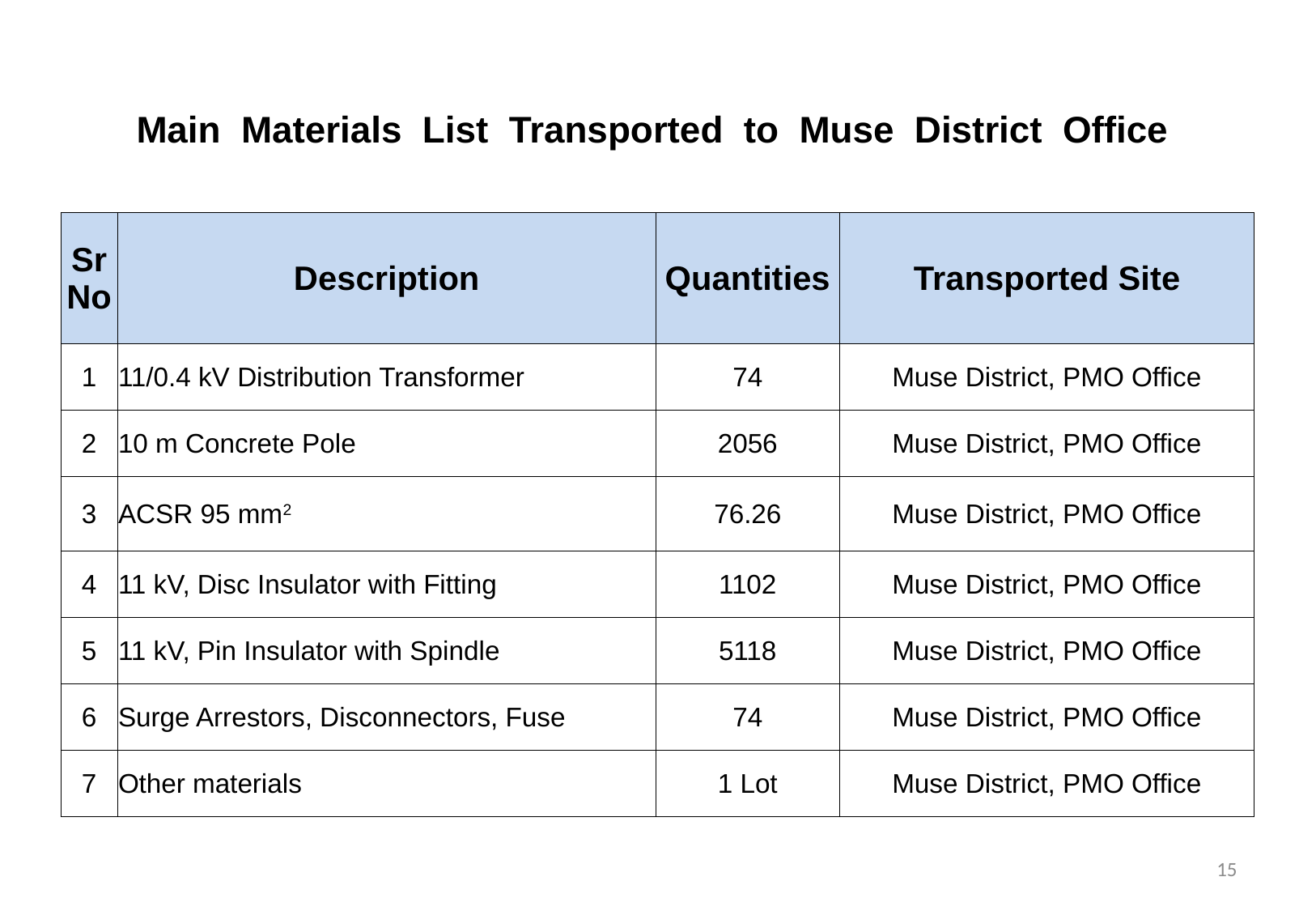

# Main  Materials  List  Transported  to  Muse  District  Office
| Sr No | Description | Quantities | Transported Site |
| --- | --- | --- | --- |
| 1 | 11/0.4 kV Distribution Transformer | 74 | Muse District, PMO Office |
| 2 | 10 m Concrete Pole | 2056 | Muse District, PMO Office |
| 3 | ACSR 95 mm2 | 76.26 | Muse District, PMO Office |
| 4 | 11 kV, Disc Insulator with Fitting | 1102 | Muse District, PMO Office |
| 5 | 11 kV, Pin Insulator with Spindle | 5118 | Muse District, PMO Office |
| 6 | Surge Arrestors, Disconnectors, Fuse | 74 | Muse District, PMO Office |
| 7 | Other materials | 1 Lot | Muse District, PMO Office |
15